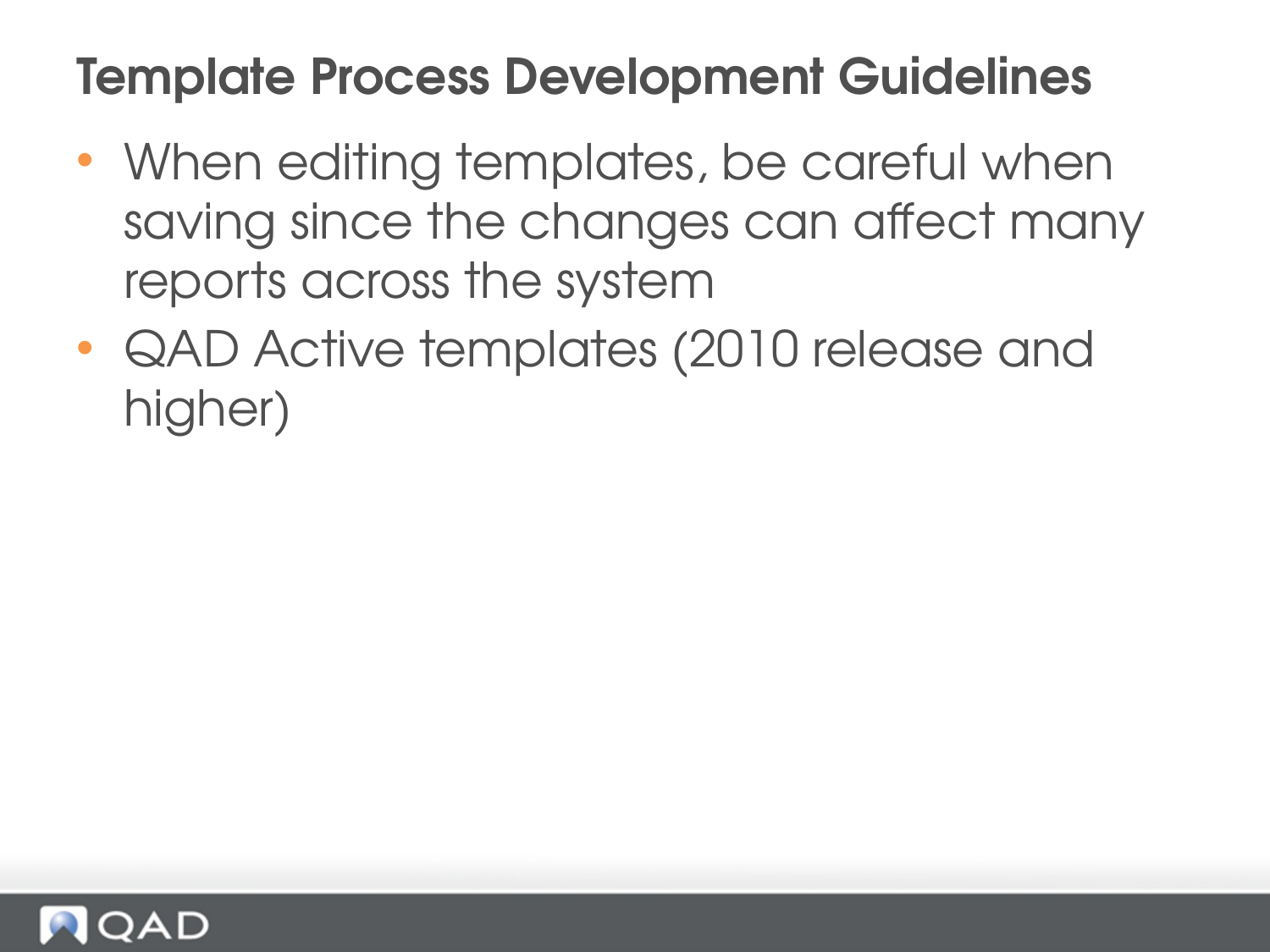

# Template Process Development Guidelines
When editing templates, be careful when saving since the changes can affect many reports across the system
QAD Active templates (2010 release and higher)